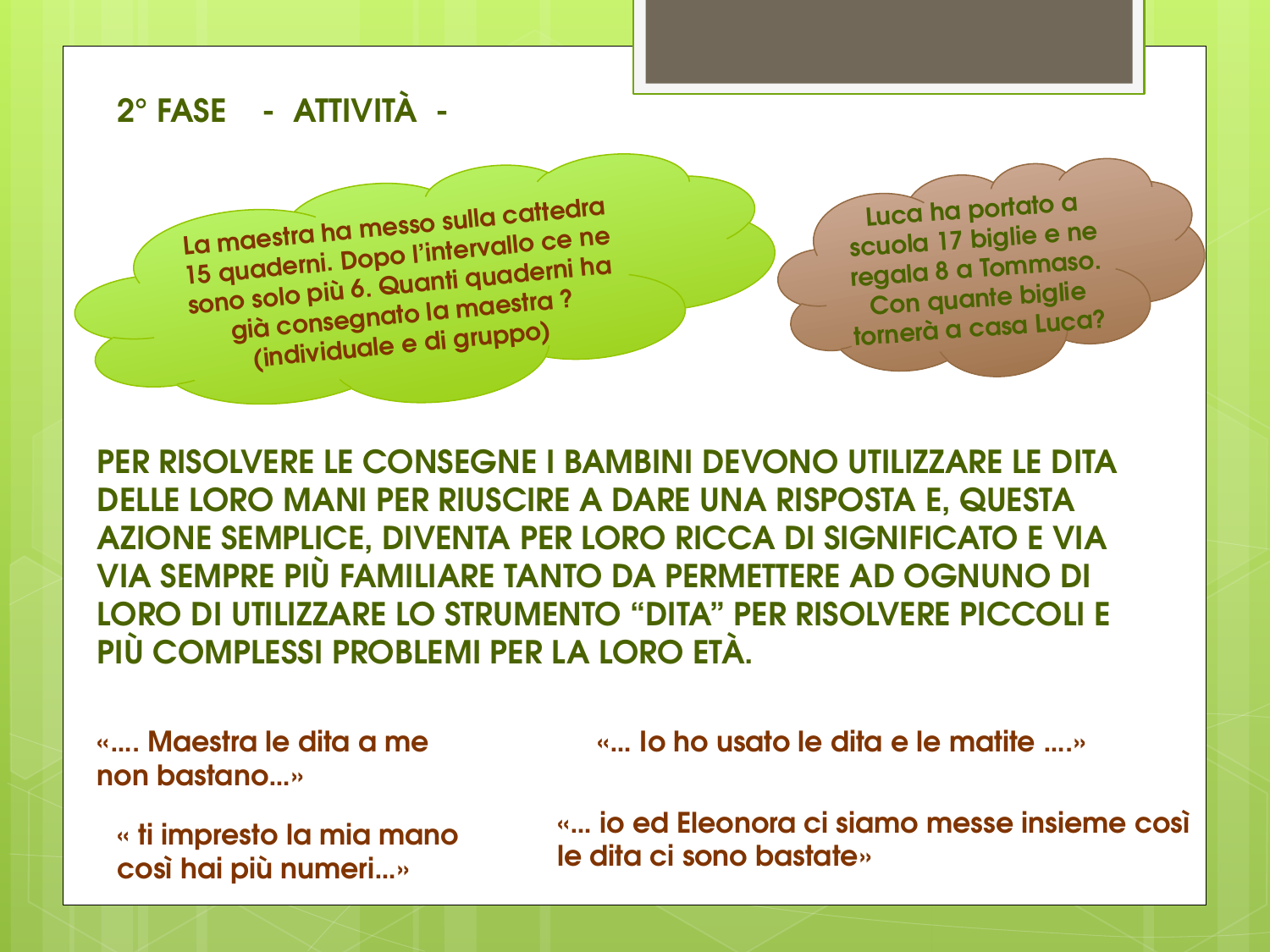

2° FASE    -  ATTIVITÀ  -
Luca ha portato a scuola 17 biglie e ne regala 8 a Tommaso. Con quante biglie tornerà a casa Luca?
La maestra ha messo sulla cattedra 15 quaderni. Dopo l’intervallo ce ne sono solo più 6. Quanti quaderni ha già consegnato la maestra ?
(individuale e di gruppo)
PER RISOLVERE LE CONSEGNE I BAMBINI DEVONO UTILIZZARE LE DITA DELLE LORO MANI PER RIUSCIRE A DARE UNA RISPOSTA E, QUESTA AZIONE SEMPLICE, DIVENTA PER LORO RICCA DI SIGNIFICATO E VIA VIA SEMPRE PIÙ FAMILIARE TANTO DA PERMETTERE AD OGNUNO DI LORO DI UTILIZZARE LO STRUMENTO “DITA” PER RISOLVERE PICCOLI E PIÙ COMPLESSI PROBLEMI PER LA LORO ETÀ.

«…. Maestra le dita a me non bastano…»
«… Io ho usato le dita e le matite ….»
«… io ed Eleonora ci siamo messe insieme così le dita ci sono bastate»
« ti impresto la mia mano così hai più numeri…»